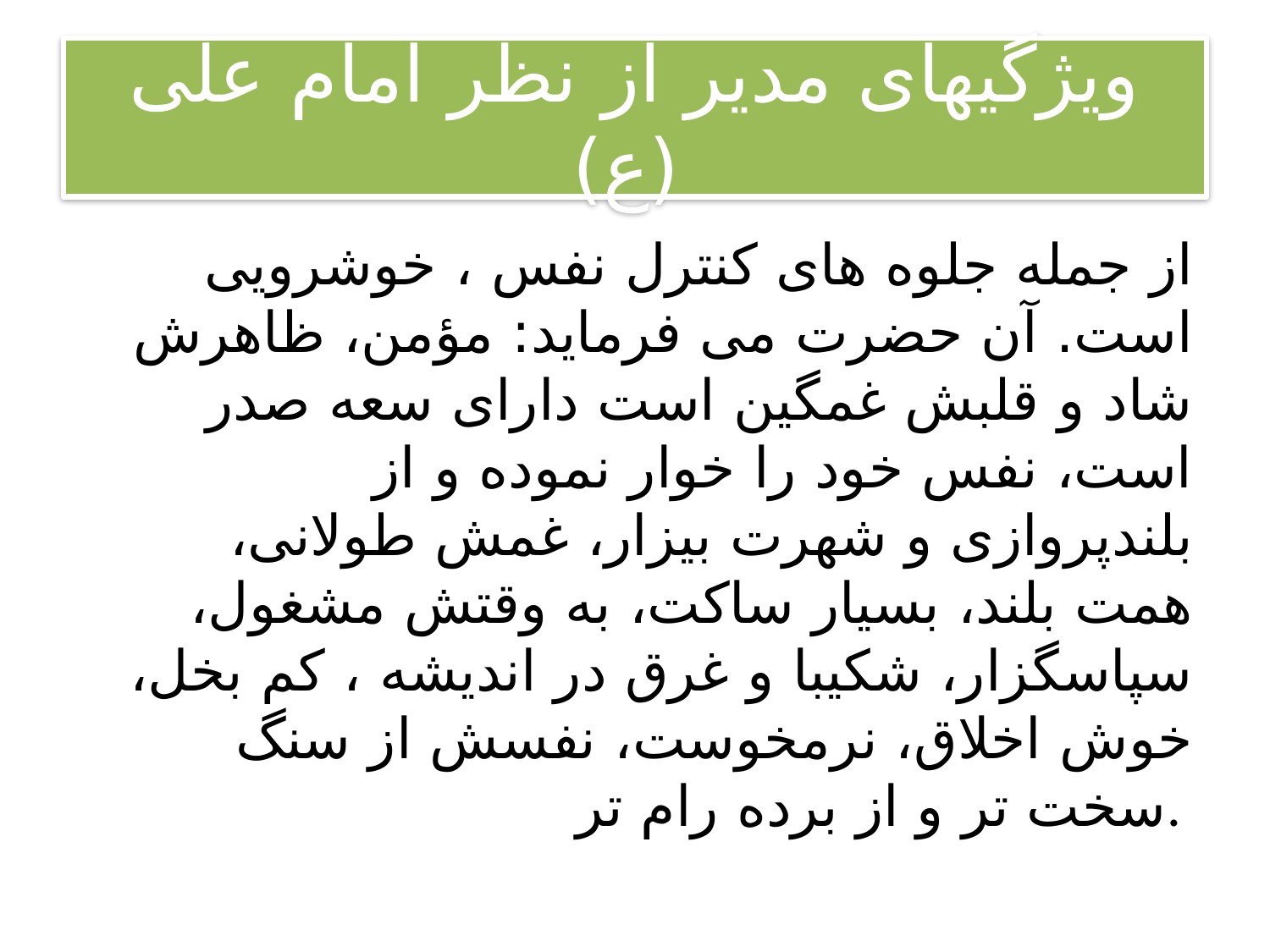

# ویژگیهای مدیر از نظر امام علی (ع)
از جمله جلوه های کنترل نفس ، خوشرویی است. آن حضرت می فرماید: مؤمن، ظاهرش شاد و قلبش غمگین است دارای سعه صدر است، نفس خود را خوار نموده و از بلندپروازی و شهرت بیزار، غمش طولانی، همت بلند، بسیار ساکت، به وقتش مشغول، سپاسگزار، شکیبا و غرق در اندیشه ، کم بخل، خوش اخلاق، نرمخوست، نفسش از سنگ سخت تر و از برده رام تر.